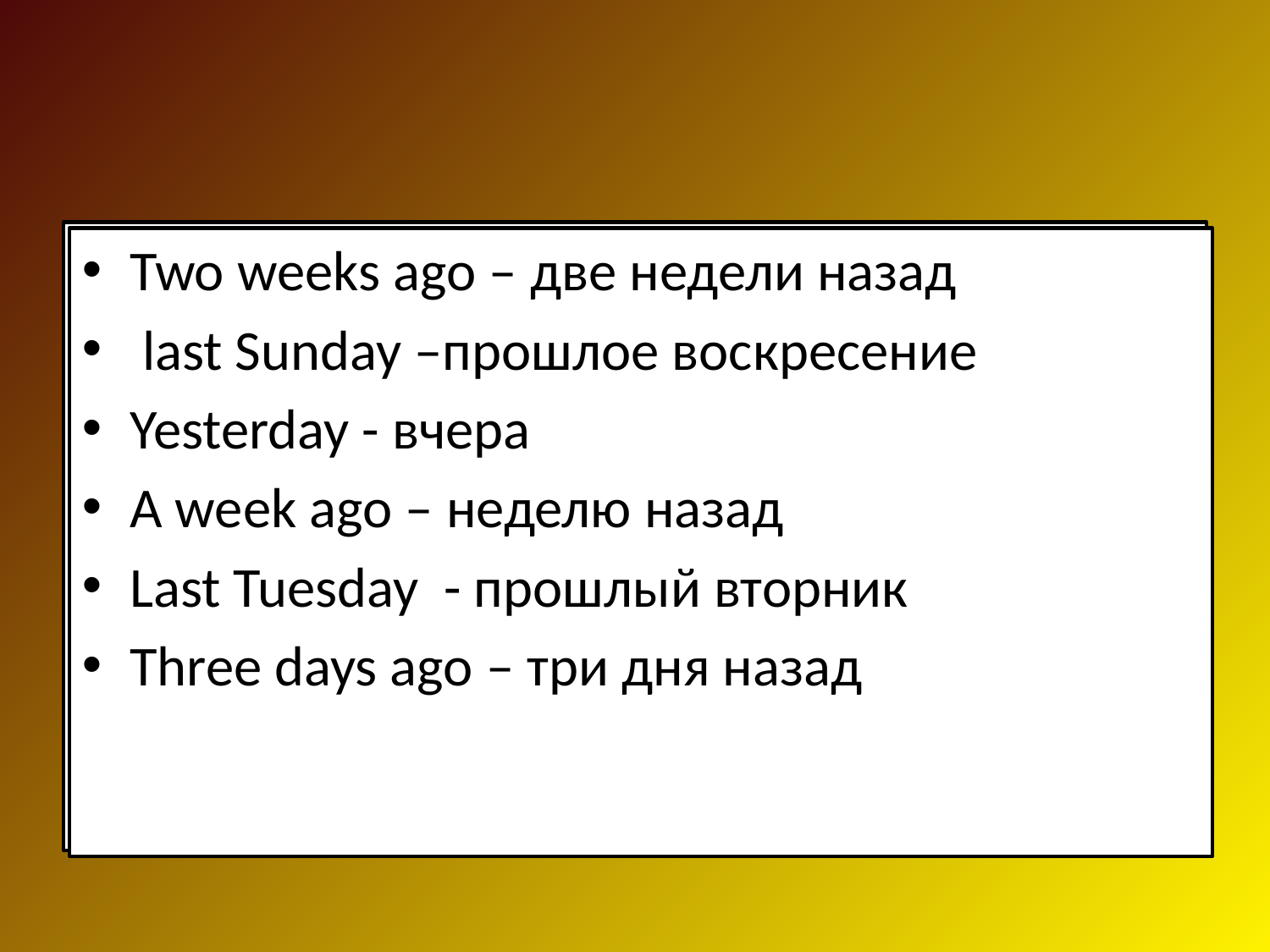

#
Two weeks ago – две недели назад
 last Sunday –прошлое воскресение
Yesterday - вчера
A week ago – неделю назад
Last Tuesday  - прошлый вторник
Three days ago – три дня назад

Two weeks ago – две недели назад
 last Sunday –прошлое воскресение
Yesterday - вчера
A week ago – неделю назад
Last Tuesday  - прошлый вторник
Three days ago – три дня назад